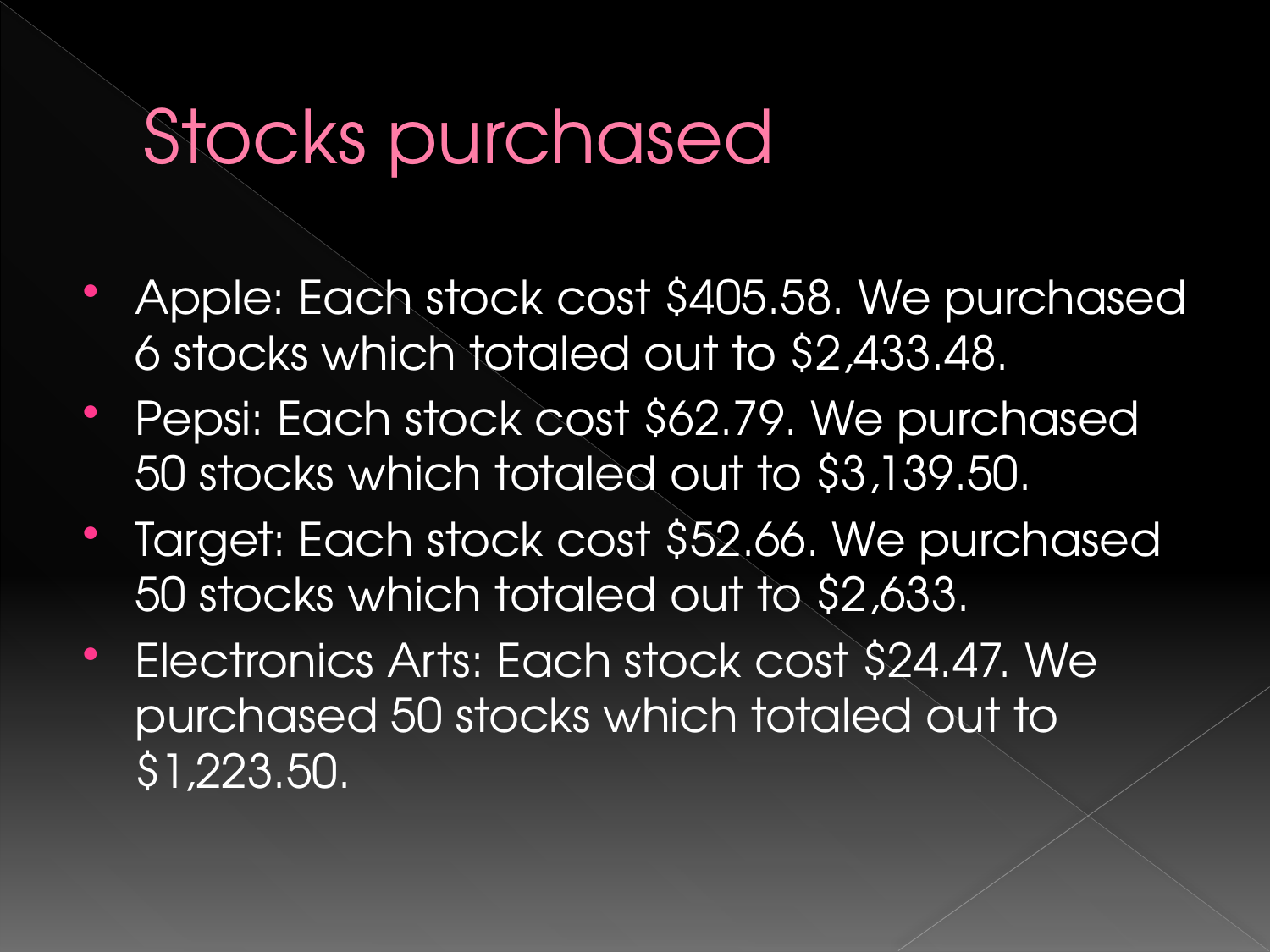

# Stocks purchased
Apple: Each stock cost $405.58. We purchased 6 stocks which totaled out to $2,433.48.
Pepsi: Each stock cost $62.79. We purchased 50 stocks which totaled out to $3,139.50.
Target: Each stock cost $52.66. We purchased 50 stocks which totaled out to $2,633.
Electronics Arts: Each stock cost $24.47. We purchased 50 stocks which totaled out to $1,223.50.